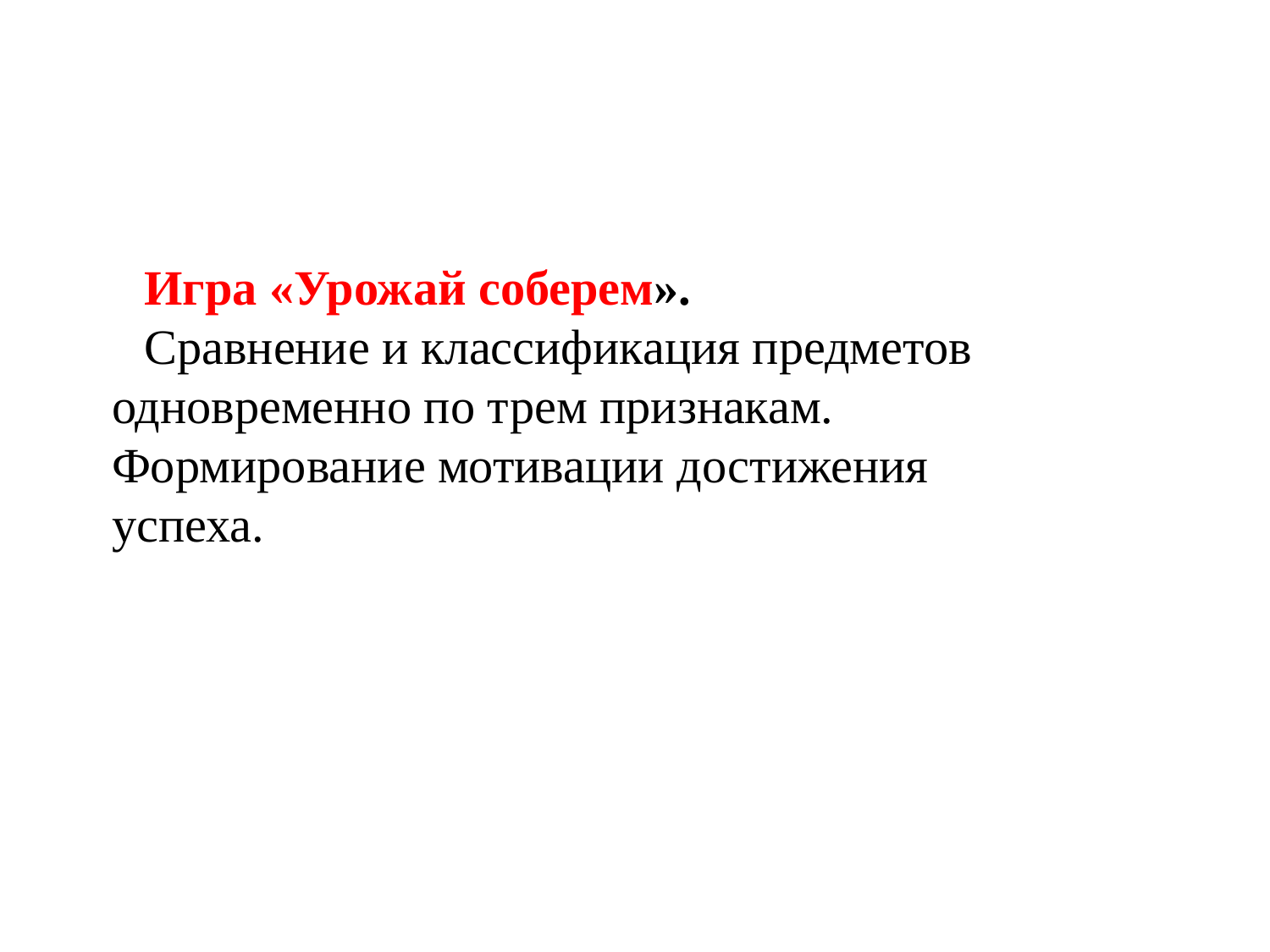

Игра «Урожай соберем».
Сравнение и классификация предметов одновременно по трем признакам. Формирование мотивации достижения успеха.